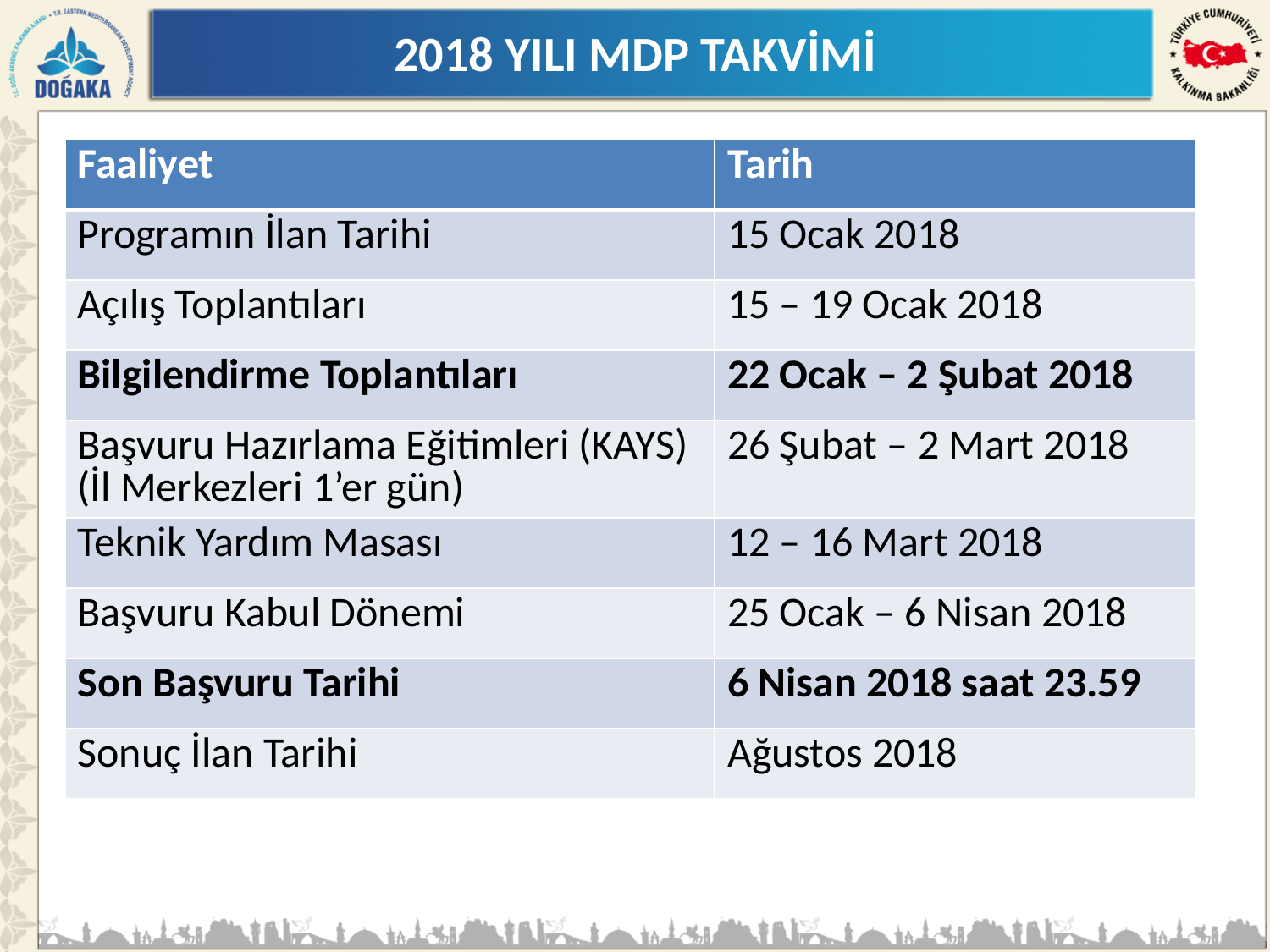

# 2018 YILI MDP TAKVİMİ
| Faaliyet | Tarih |
| --- | --- |
| Programın İlan Tarihi | 15 Ocak 2018 |
| Açılış Toplantıları | 15 – 19 Ocak 2018 |
| Bilgilendirme Toplantıları | 22 Ocak – 2 Şubat 2018 |
| Başvuru Hazırlama Eğitimleri (KAYS) (İl Merkezleri 1’er gün) | 26 Şubat – 2 Mart 2018 |
| Teknik Yardım Masası | 12 – 16 Mart 2018 |
| Başvuru Kabul Dönemi | 25 Ocak – 6 Nisan 2018 |
| Son Başvuru Tarihi | 6 Nisan 2018 saat 23.59 |
| Sonuç İlan Tarihi | Ağustos 2018 |